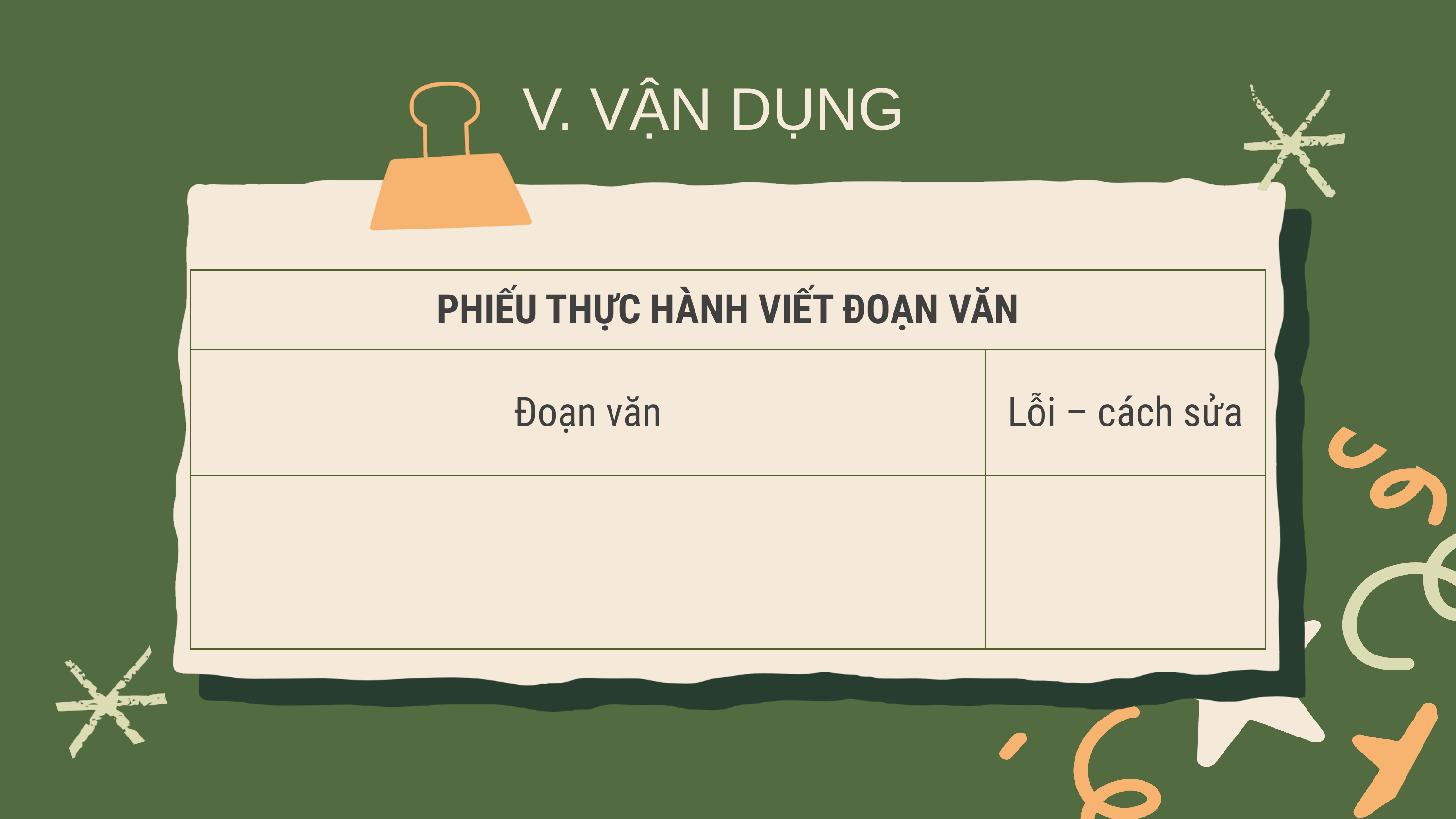

V. VẬN DỤNG

| PHIẾU THỰC HÀNH VIẾT ĐOẠN VĂN |  |
| --- | --- |
| Đoạn văn | Lỗi – cách sửa |
|  |  |